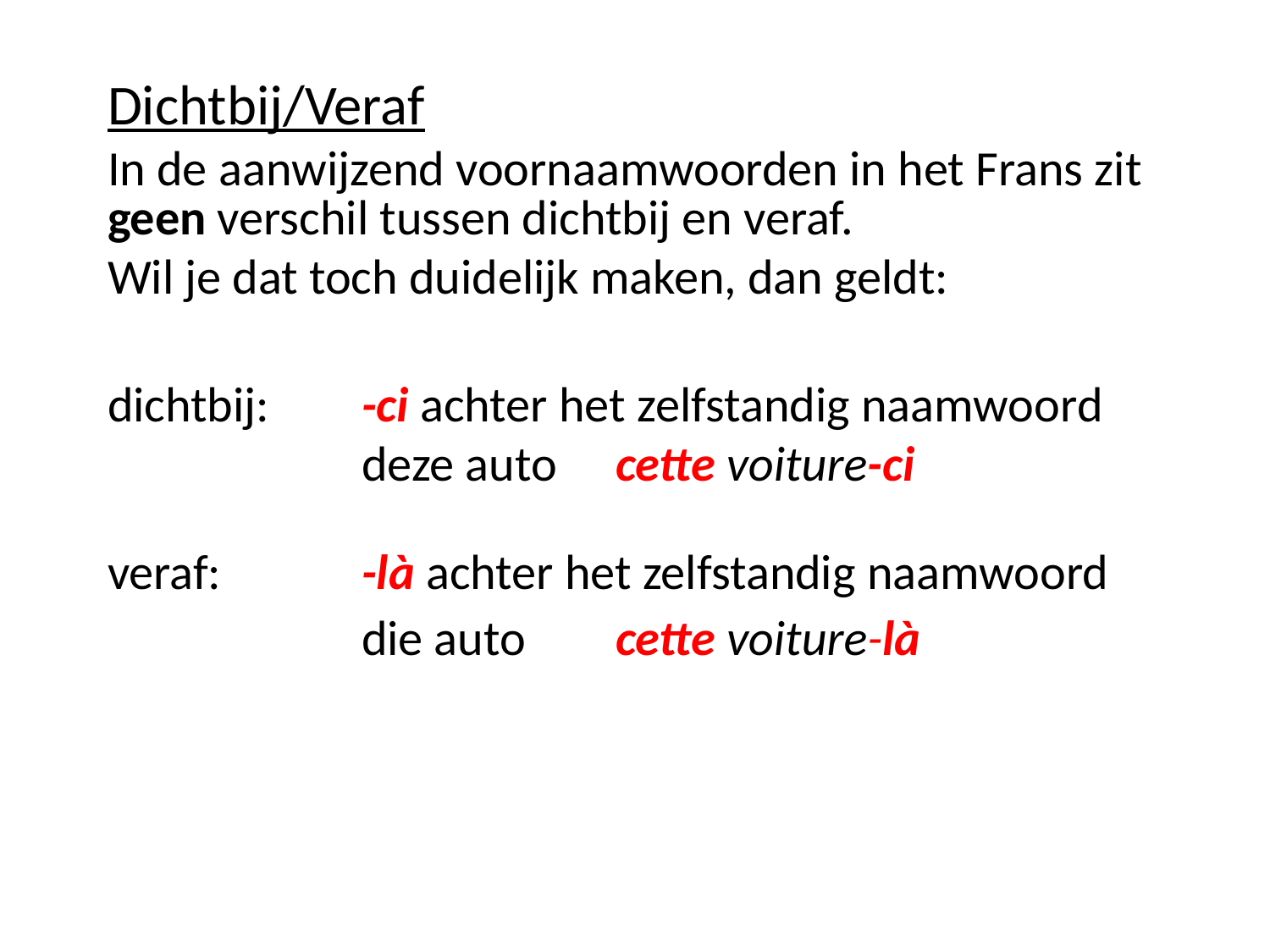

Dichtbij/Veraf
In de aanwijzend voornaamwoorden in het Frans zit geen verschil tussen dichtbij en veraf.
Wil je dat toch duidelijk maken, dan geldt:

dichtbij:	-ci achter het zelfstandig naamwoord
		deze auto	cette voiture-ci
veraf:		-là achter het zelfstandig naamwoord
		die auto	cette voiture-là